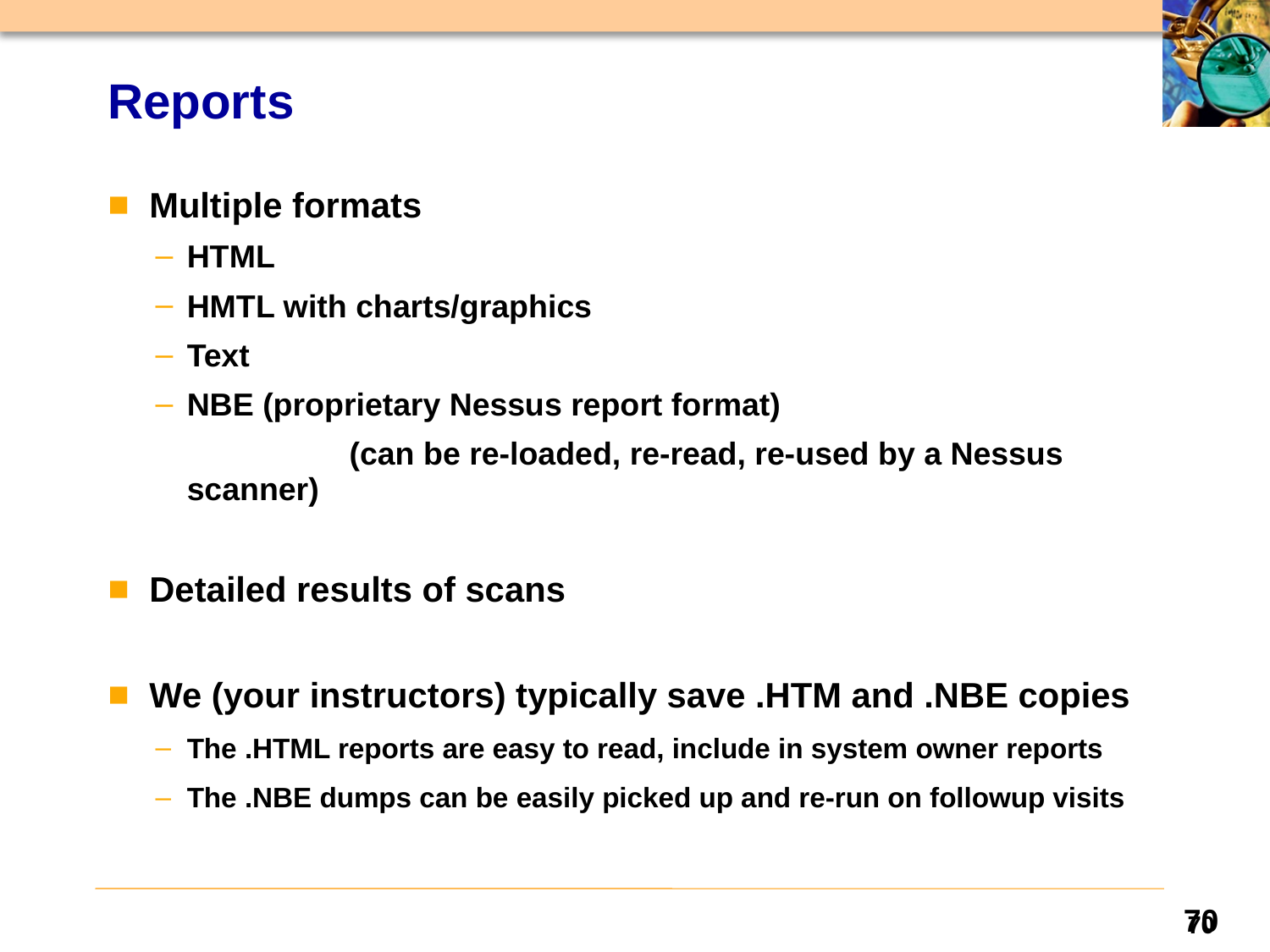

# Reports
 Multiple formats
HTML
HMTL with charts/graphics
Text
NBE (proprietary Nessus report format)
		    (can be re-loaded, re-read, re-used by a Nessus scanner)

 Detailed results of scans

 We (your instructors) typically save .HTM and .NBE copies
The .HTML reports are easy to read, include in system owner reports
The .NBE dumps can be easily picked up and re-run on followup visits

70